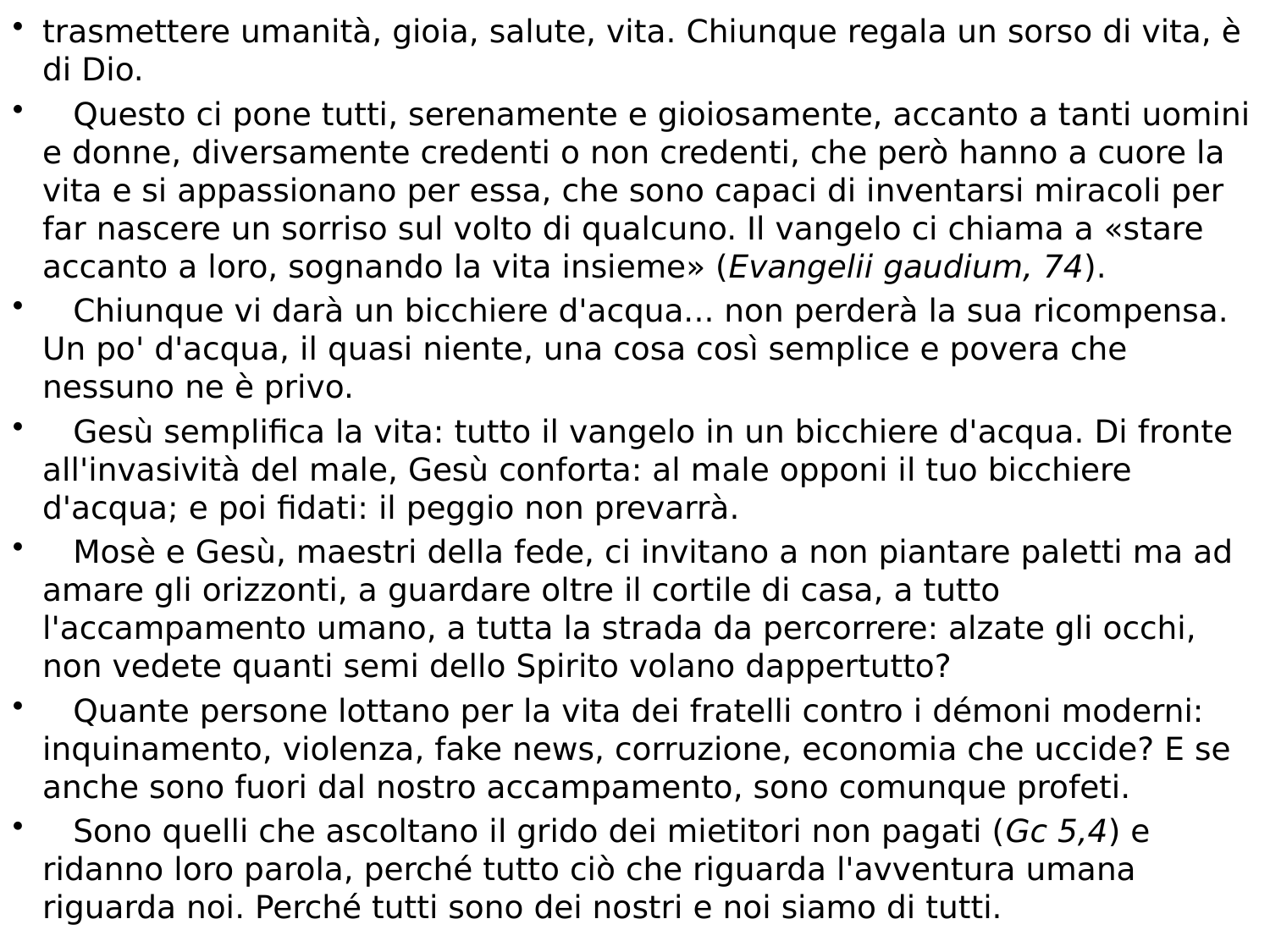

trasmettere umanità, gioia, salute, vita. Chiunque regala un sorso di vita, è di Dio.
   Questo ci pone tutti, serenamente e gioiosamente, accanto a tanti uomini e donne, diversamente credenti o non credenti, che però hanno a cuore la vita e si appassionano per essa, che sono capaci di inventarsi miracoli per far nascere un sorriso sul volto di qualcuno. Il vangelo ci chiama a «stare accanto a loro, sognando la vita insieme» (Evangelii gaudium, 74).
   Chiunque vi darà un bicchiere d'acqua... non perderà la sua ricompensa. Un po' d'acqua, il quasi niente, una cosa così semplice e povera che nessuno ne è privo.
   Gesù semplifica la vita: tutto il vangelo in un bicchiere d'acqua. Di fronte all'invasività del male, Gesù conforta: al male opponi il tuo bicchiere d'acqua; e poi fidati: il peggio non prevarrà.
   Mosè e Gesù, maestri della fede, ci invitano a non piantare paletti ma ad amare gli orizzonti, a guardare oltre il cortile di casa, a tutto l'accampamento umano, a tutta la strada da percorrere: alzate gli occhi, non vedete quanti semi dello Spirito volano dappertutto?
   Quante persone lottano per la vita dei fratelli contro i démoni moderni: inquinamento, violenza, fake news, corruzione, economia che uccide? E se anche sono fuori dal nostro accampamento, sono comunque profeti.
   Sono quelli che ascoltano il grido dei mietitori non pagati (Gc 5,4) e ridanno loro parola, perché tutto ciò che riguarda l'avventura umana riguarda noi. Perché tutti sono dei nostri e noi siamo di tutti.